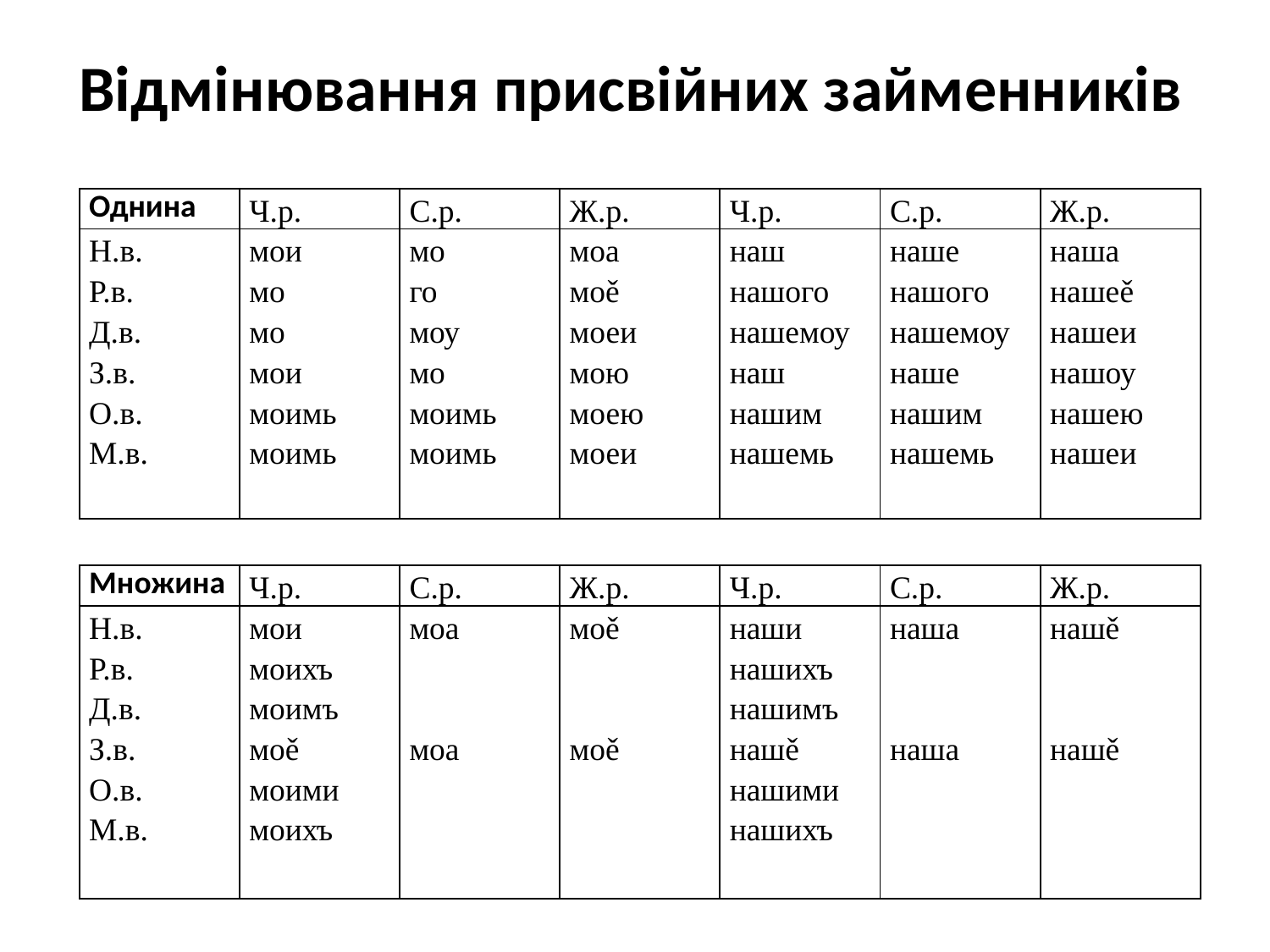

# Відмінювання присвійних займенників
| Однина | Ч.р. | С.р. | Ж.р. | Ч.р. | С.р. | Ж.р. |
| --- | --- | --- | --- | --- | --- | --- |
| Н.в. Р.в. Д.в. З.в. О.в. М.в. | мои мо мо мои моимь моимь | мо го моу мо моимь моимь | моа моě моеи мою моею моеи | наш нашого нашемоу наш нашим нашемь | наше нашого нашемоу наше нашим нашемь | наша нашеě нашеи нашоу нашею нашеи |
| Множина | Ч.р. | С.р. | Ж.р. | Ч.р. | С.р. | Ж.р. |
| --- | --- | --- | --- | --- | --- | --- |
| Н.в. Р.в. Д.в. З.в. О.в. М.в. | мои моихъ моимъ моě моими моихъ | моа моа | моě моě | наши нашихъ нашимъ нашě нашими нашихъ | наша наша | нашě нашě |